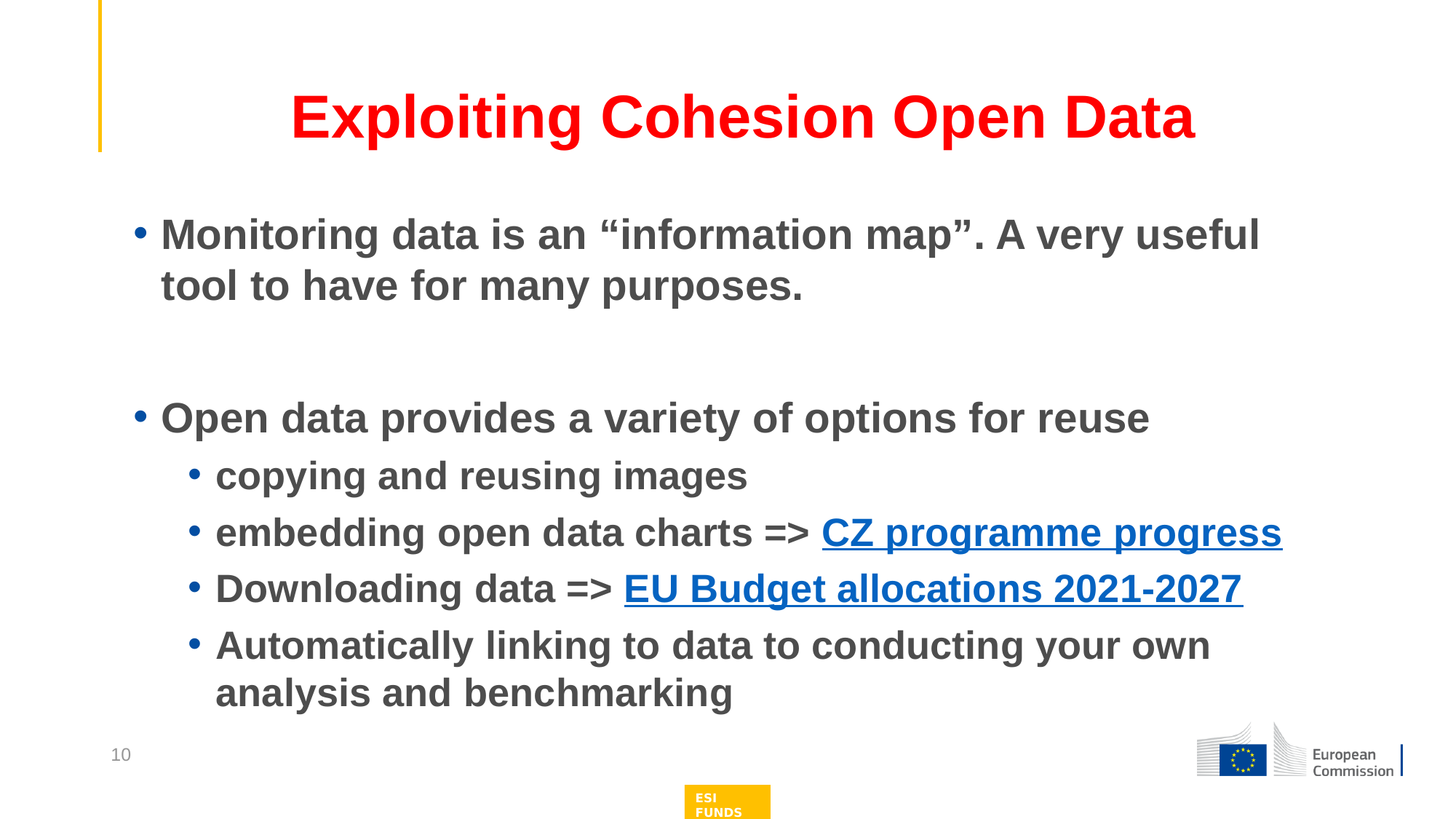

# Exploiting Cohesion Open Data
Monitoring data is an “information map”. A very useful tool to have for many purposes.

Open data provides a variety of options for reuse
copying and reusing images
embedding open data charts => CZ programme progress
Downloading data => EU Budget allocations 2021-2027
Automatically linking to data to conducting your own analysis and benchmarking
10
ESI FUNDS